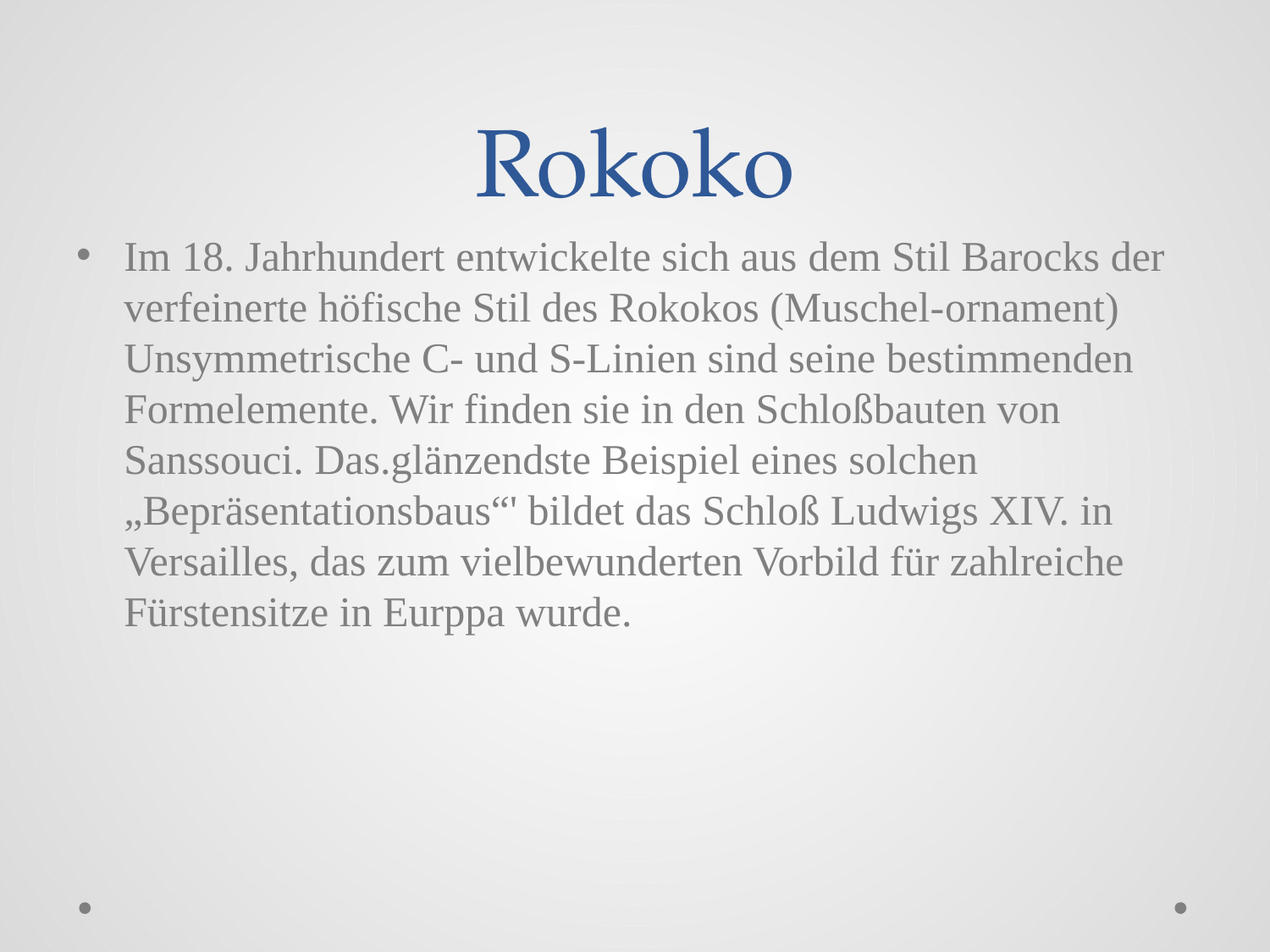

# Rokoko
Im 18. Jahrhundert entwickelte sich aus dem Stil Barocks der verfeinerte höfische Stil des Rokokos (Muschel-ornament) Unsymmetrische C- und S-Linien sind seine bestimmenden Formelemente. Wir finden sie in den Schloßbauten von Sanssouci. Das.glänzendste Beispiel eines solchen „Bepräsentationsbaus“' bildet das Schloß Ludwigs XIV. in Versailles, das zum vielbewunderten Vorbild für zahlreiche Fürstensitze in Eurppa wurde.